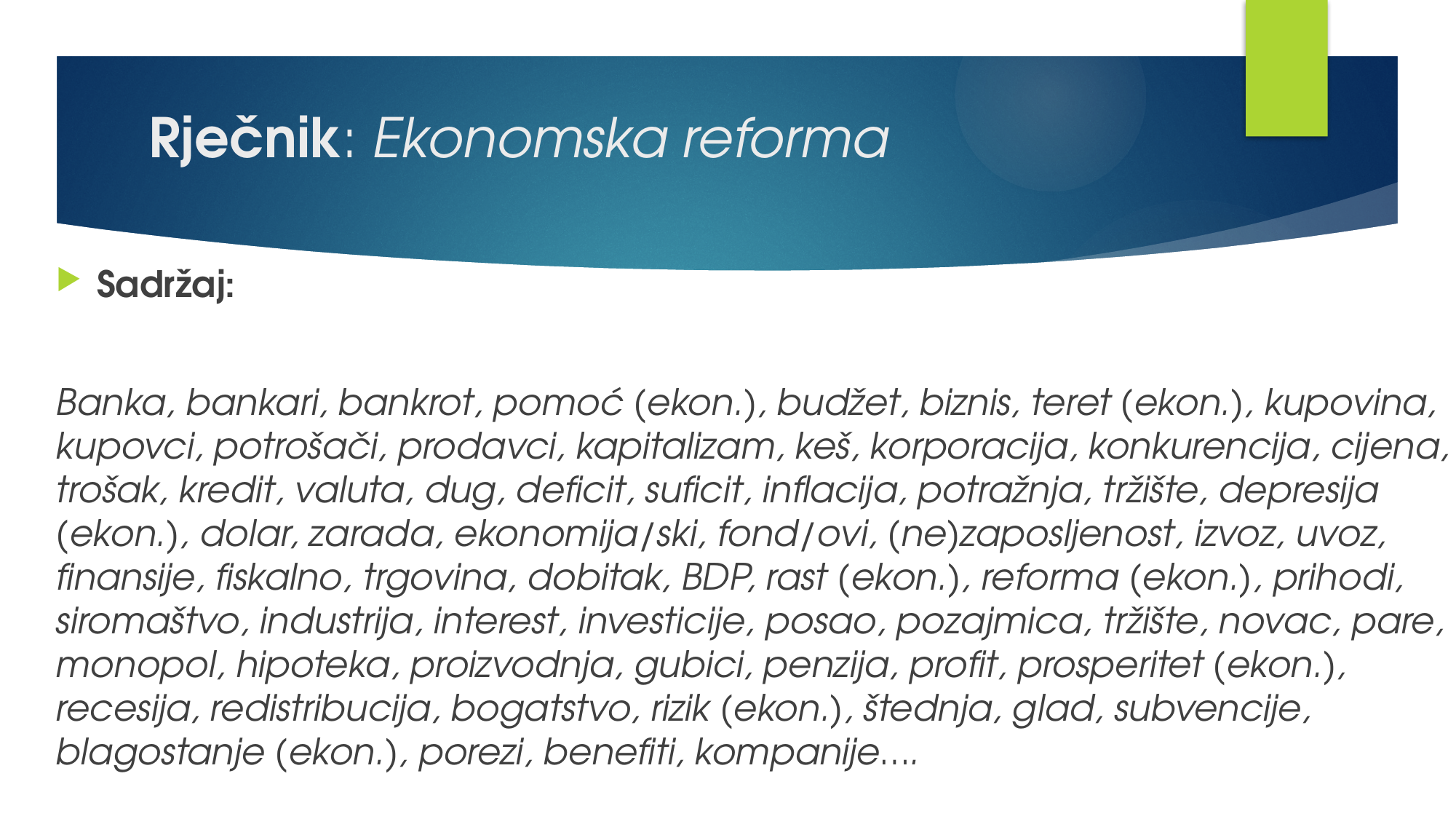

# Rječnik: Ekonomska reforma
Sadržaj:

Banka, bankari, bankrot, pomoć (ekon.), budžet, biznis, teret (ekon.), kupovina, kupovci, potrošači, prodavci, kapitalizam, keš, korporacija, konkurencija, cijena, trošak, kredit, valuta, dug, deficit, suficit, inflacija, potražnja, tržište, depresija (ekon.), dolar, zarada, ekonomija/ski, fond/ovi, (ne)zaposljenost, izvoz, uvoz, finansije, fiskalno, trgovina, dobitak, BDP, rast (ekon.), reforma (ekon.), prihodi, siromaštvo, industrija, interest, investicije, posao, pozajmica, tržište, novac, pare, monopol, hipoteka, proizvodnja, gubici, penzija, profit, prosperitet (ekon.), recesija, redistribucija, bogatstvo, rizik (ekon.), štednja, glad, subvencije, blagostanje (ekon.), porezi, benefiti, kompanije….